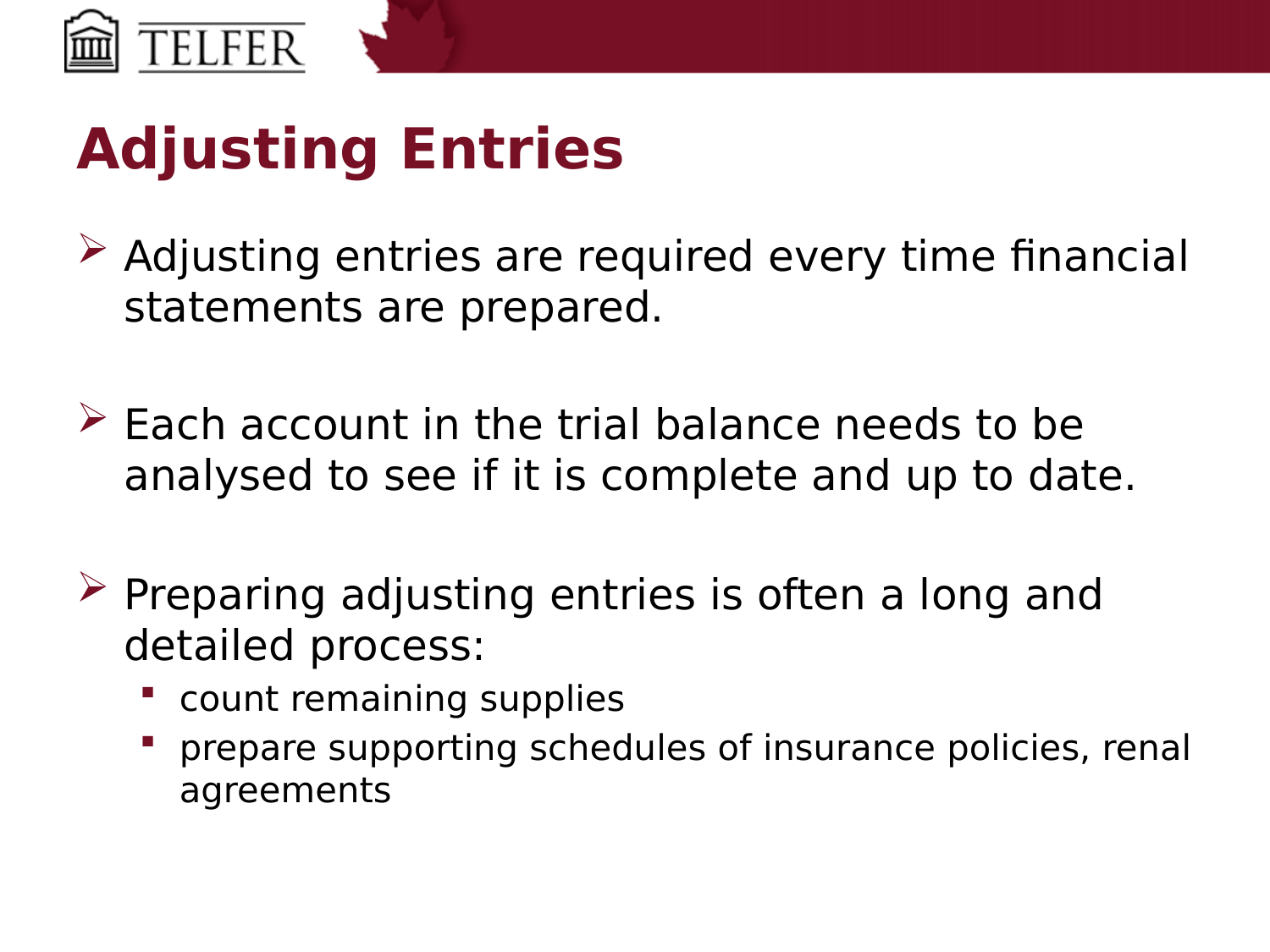

# Adjusting Entries
Adjusting entries are required every time financial statements are prepared.

Each account in the trial balance needs to be analysed to see if it is complete and up to date.

Preparing adjusting entries is often a long and detailed process:
count remaining supplies
prepare supporting schedules of insurance policies, renal agreements